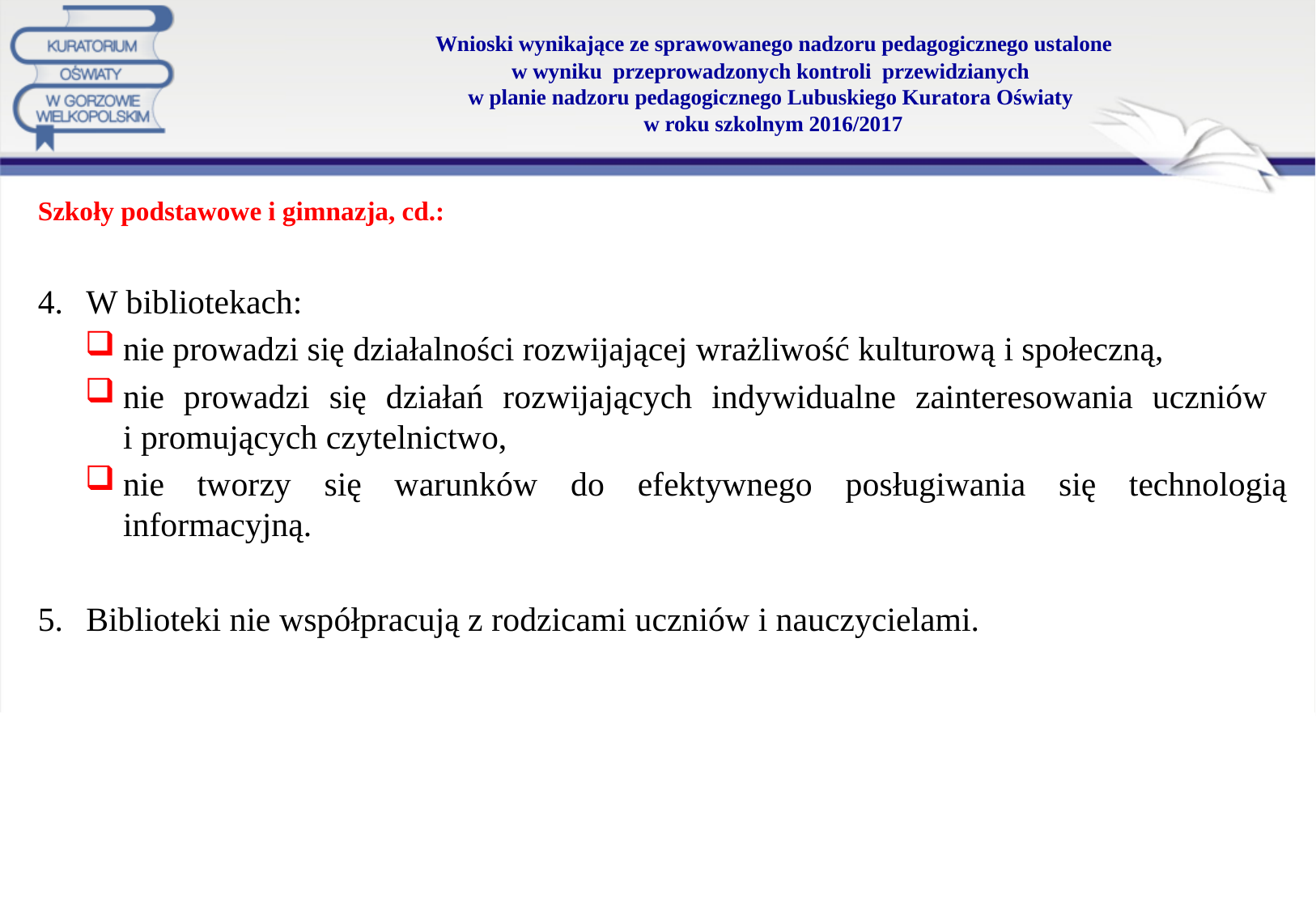

# Wnioski wynikające ze sprawowanego nadzoru pedagogicznego ustalone w wyniku  przeprowadzonych kontroli  przewidzianych w planie nadzoru pedagogicznego Lubuskiego Kuratora Oświaty w roku szkolnym 2016/2017
Szkoły podstawowe i gimnazja, cd.:

W bibliotekach:
nie prowadzi się działalności rozwijającej wrażliwość kulturową i społeczną,
nie prowadzi się działań rozwijających indywidualne zainteresowania uczniów
i promujących czytelnictwo,
nie tworzy się warunków do efektywnego posługiwania się technologią informacyjną.

Biblioteki nie współpracują z rodzicami uczniów i nauczycielami.

23